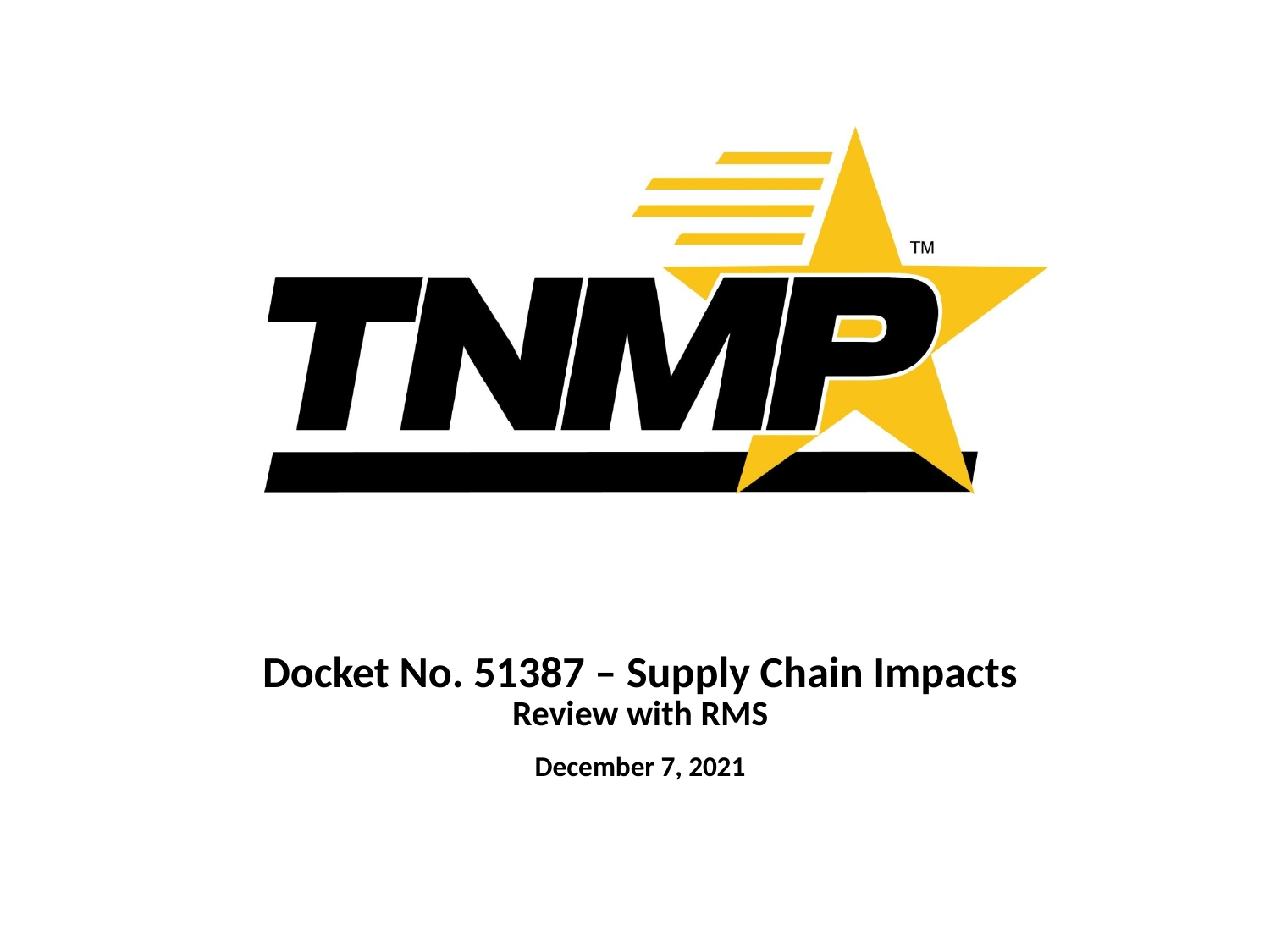

Docket No. 51387 – Supply Chain Impacts
Review with RMS

December 7, 2021